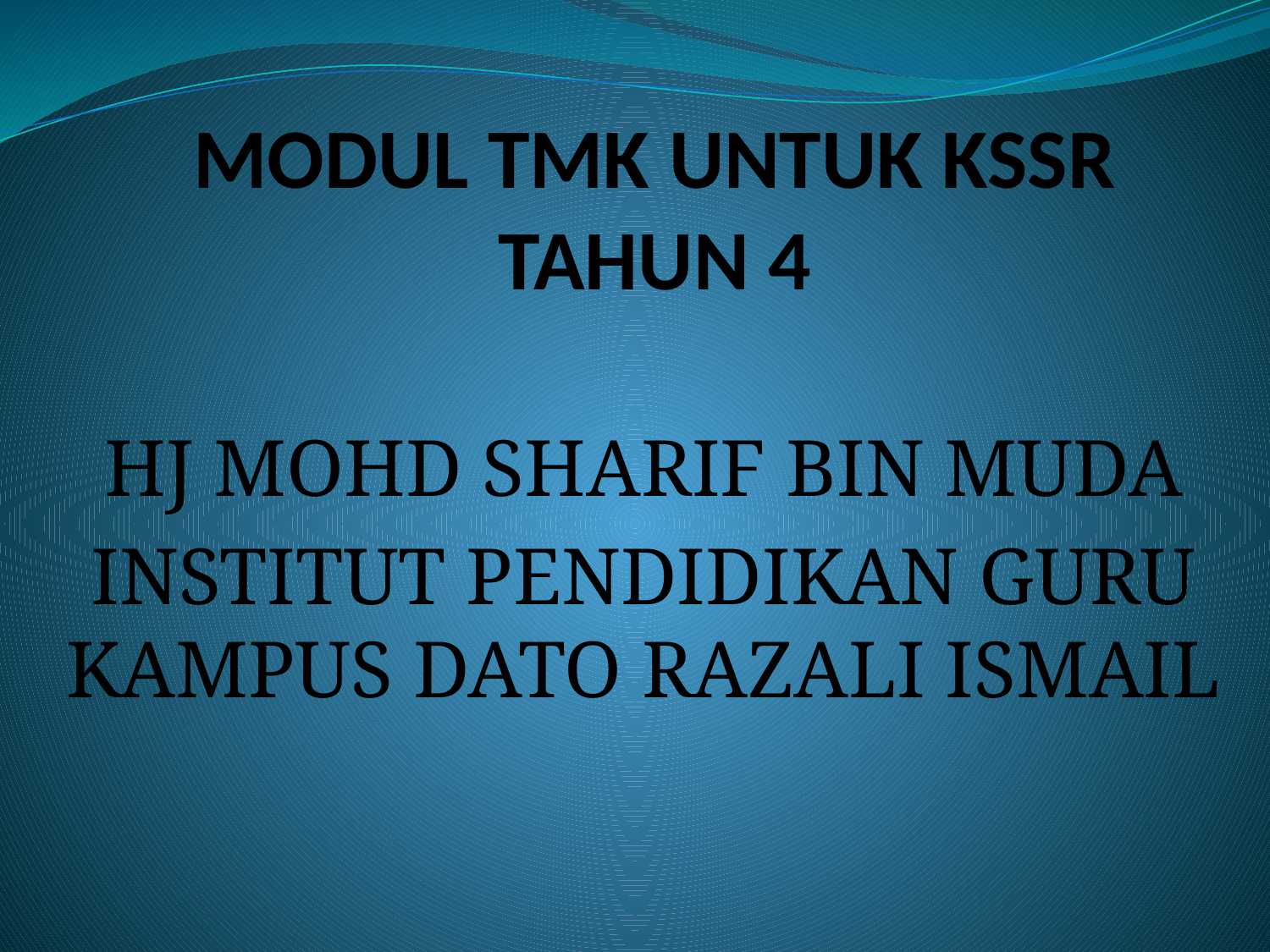

# MODUL TMK UNTUK KSSR TAHUN 4
HJ MOHD SHARIF BIN MUDA
INSTITUT PENDIDIKAN GURU KAMPUS DATO RAZALI ISMAIL